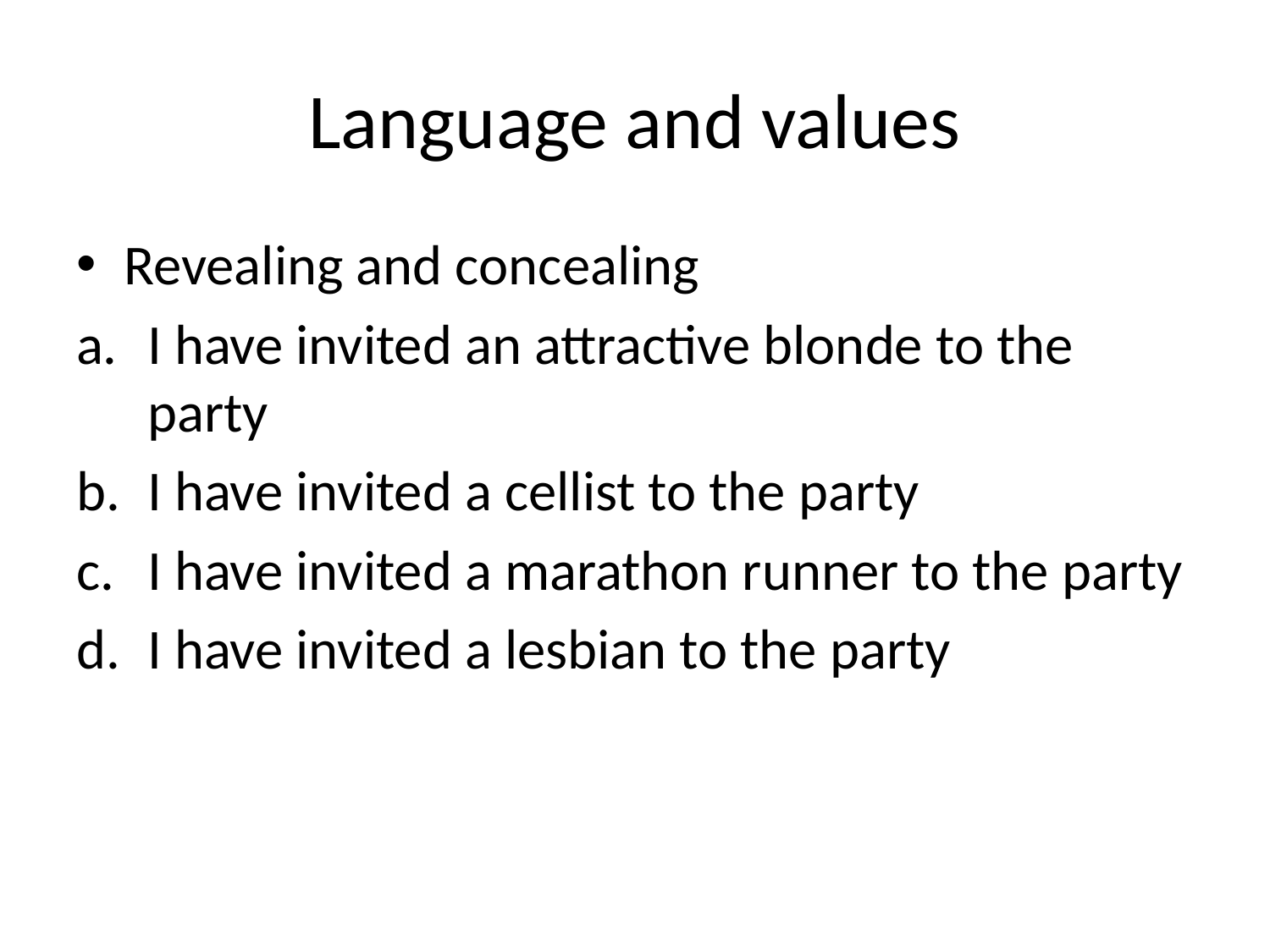

# Language and values
Revealing and concealing
I have invited an attractive blonde to the party
I have invited a cellist to the party
I have invited a marathon runner to the party
I have invited a lesbian to the party